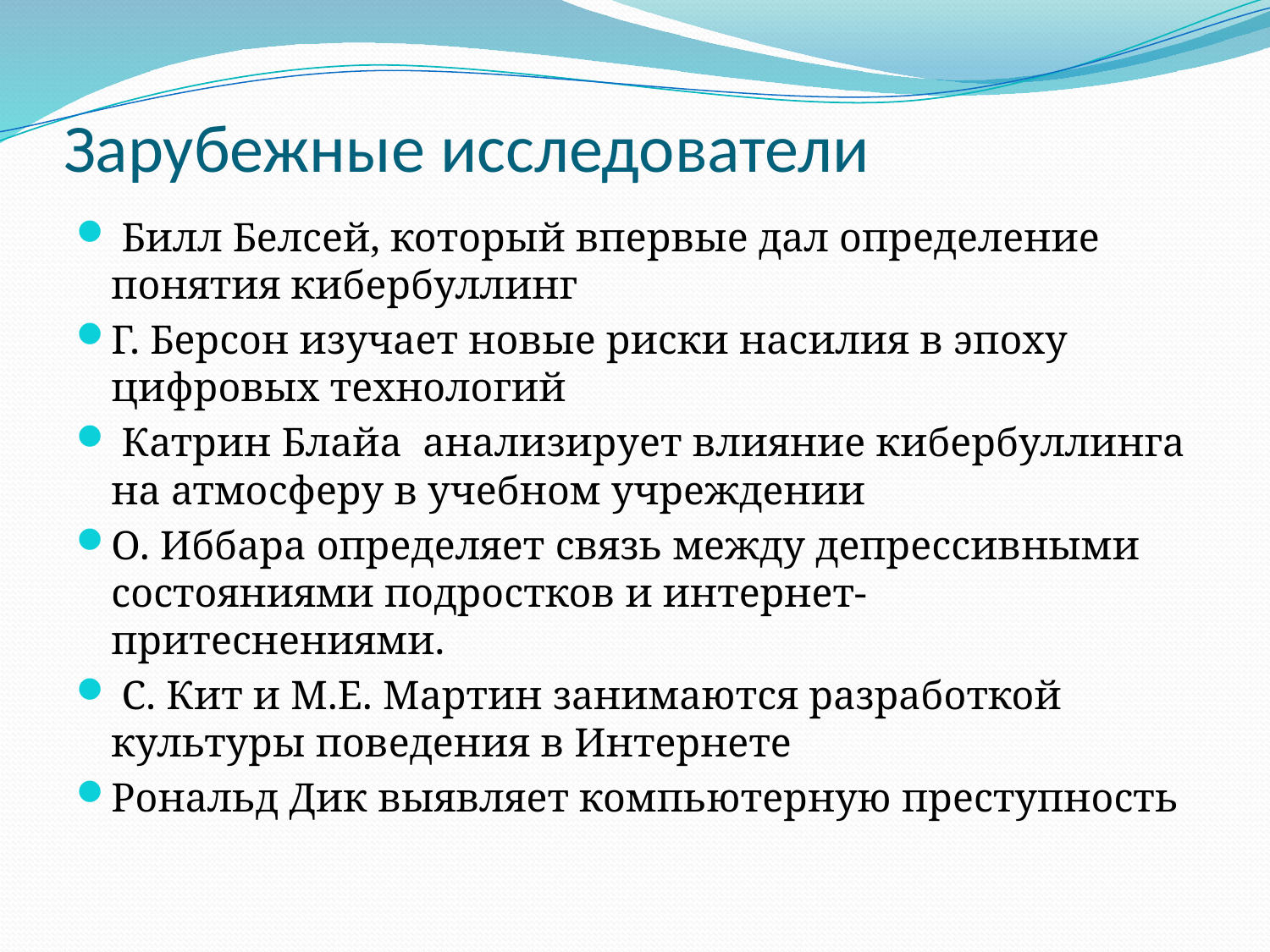

# Зарубежные исследователи
 Билл Белсей, который впервые дал определение понятия кибербуллинг
Г. Берсон изучает новые риски насилия в эпоху цифровых технологий
 Катрин Блайа  анализирует влияние кибербуллинга на атмосферу в учебном учреждении
О. Иббара определяет связь между депрессивными состояниями подростков и интернет-притеснениями.
 С. Кит и М.Е. Мартин занимаются разработкой культуры поведения в Интернете
Рональд Дик выявляет компьютерную преступность